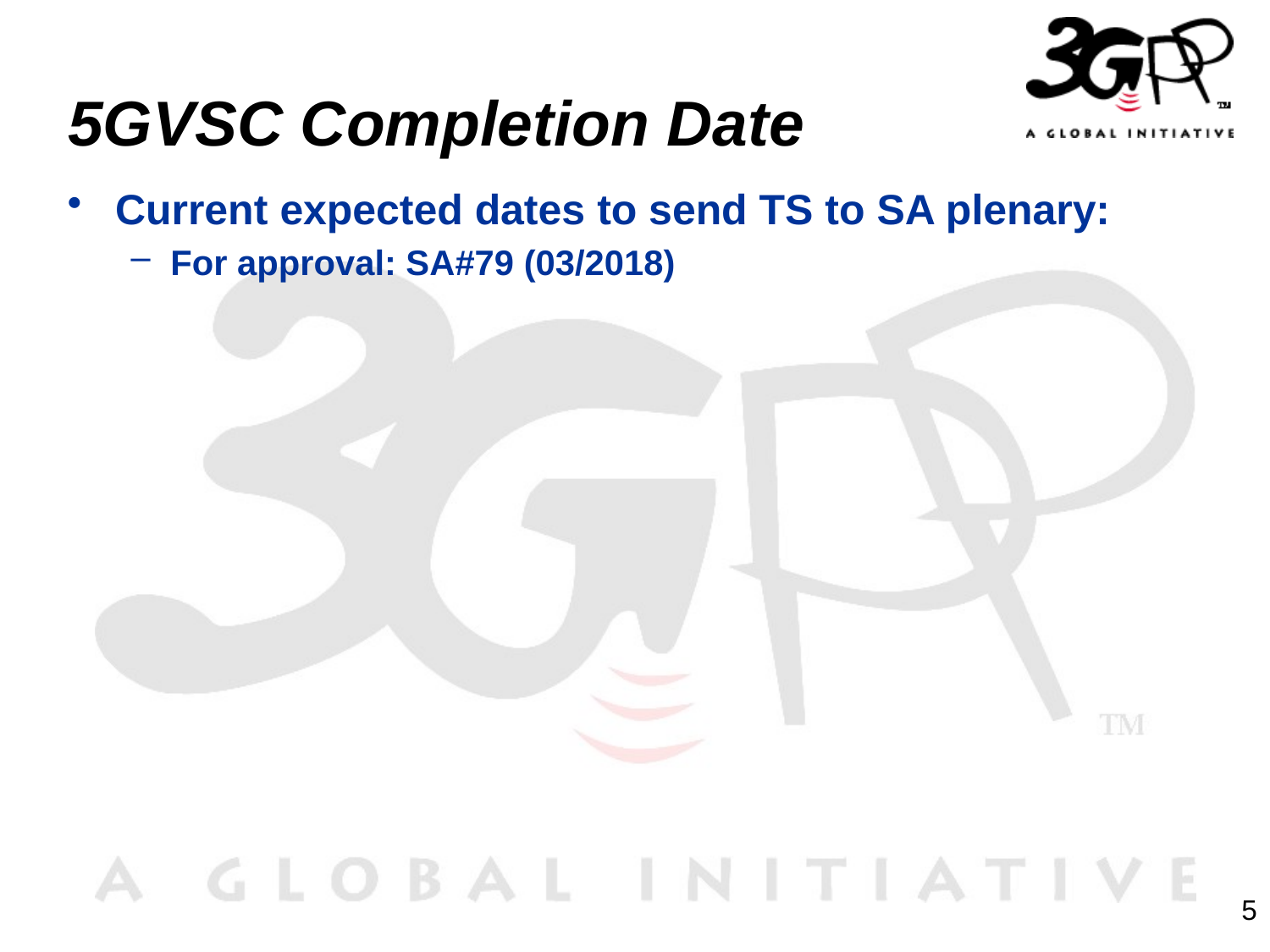

# 5GVSC Completion Date
Current expected dates to send TS to SA plenary:
For approval: SA#79 (03/2018)

5